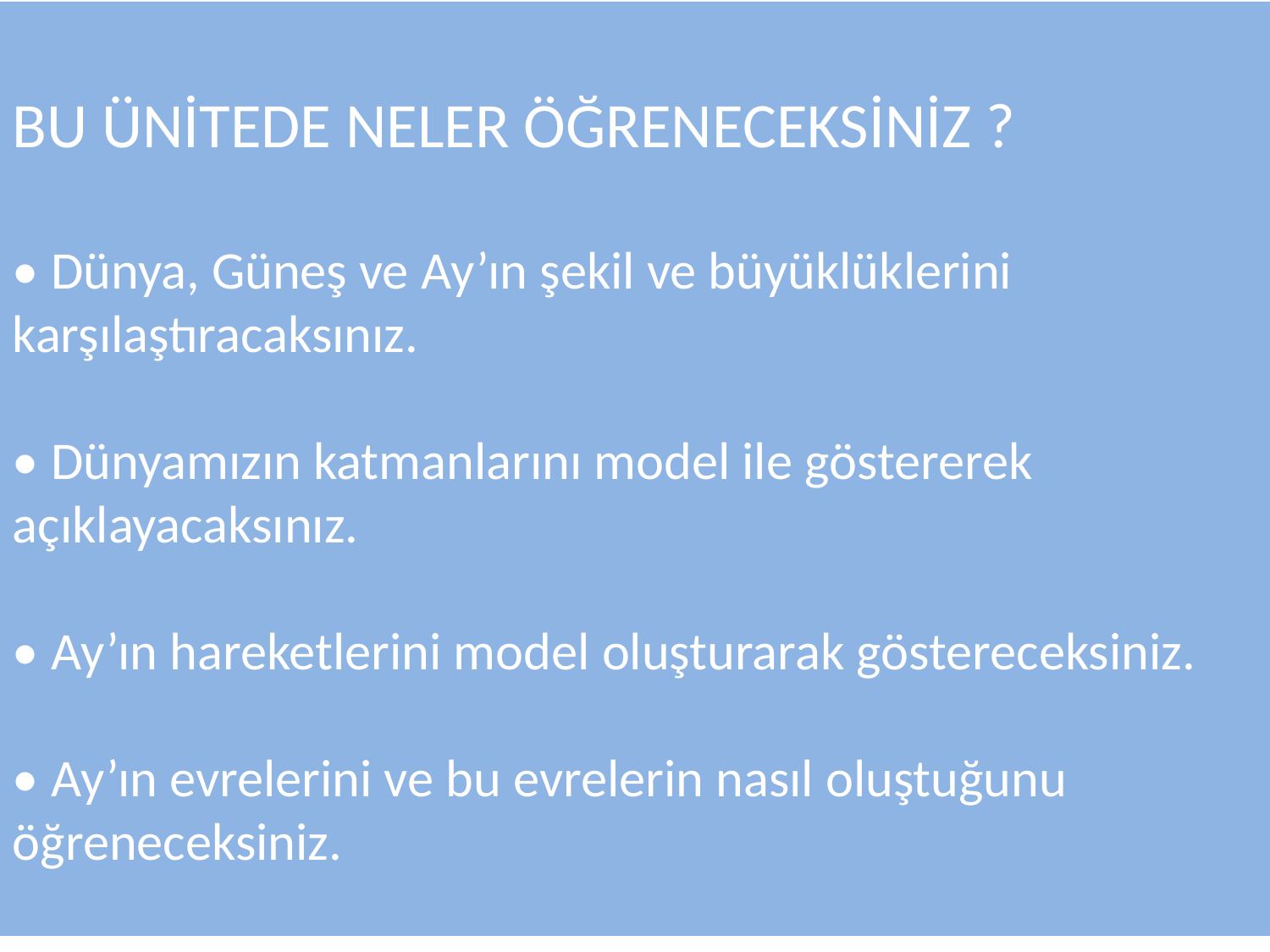

BU ÜNİTEDE NELER ÖĞRENECEKSİNİZ ?

• Dünya, Güneş ve Ay’ın şekil ve büyüklüklerini karşılaştıracaksınız.

• Dünyamızın katmanlarını model ile göstererek açıklayacaksınız.

• Ay’ın hareketlerini model oluşturarak göstereceksiniz.

• Ay’ın evrelerini ve bu evrelerin nasıl oluştuğunu öğreneceksiniz.